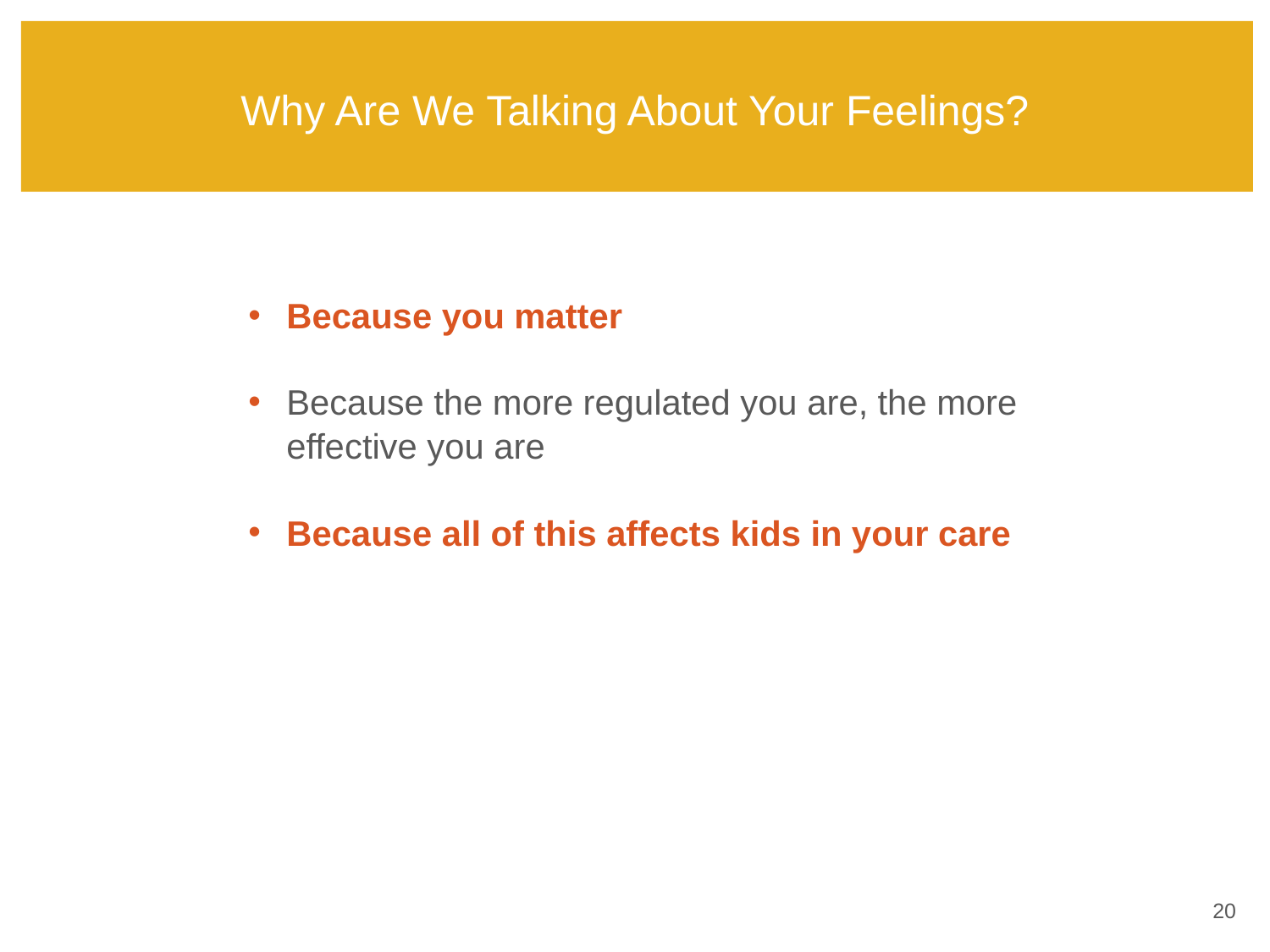

# Why Are We Talking About Your Feelings?
Because you matter
Because the more regulated you are, the more effective you are
Because all of this affects kids in your care
20